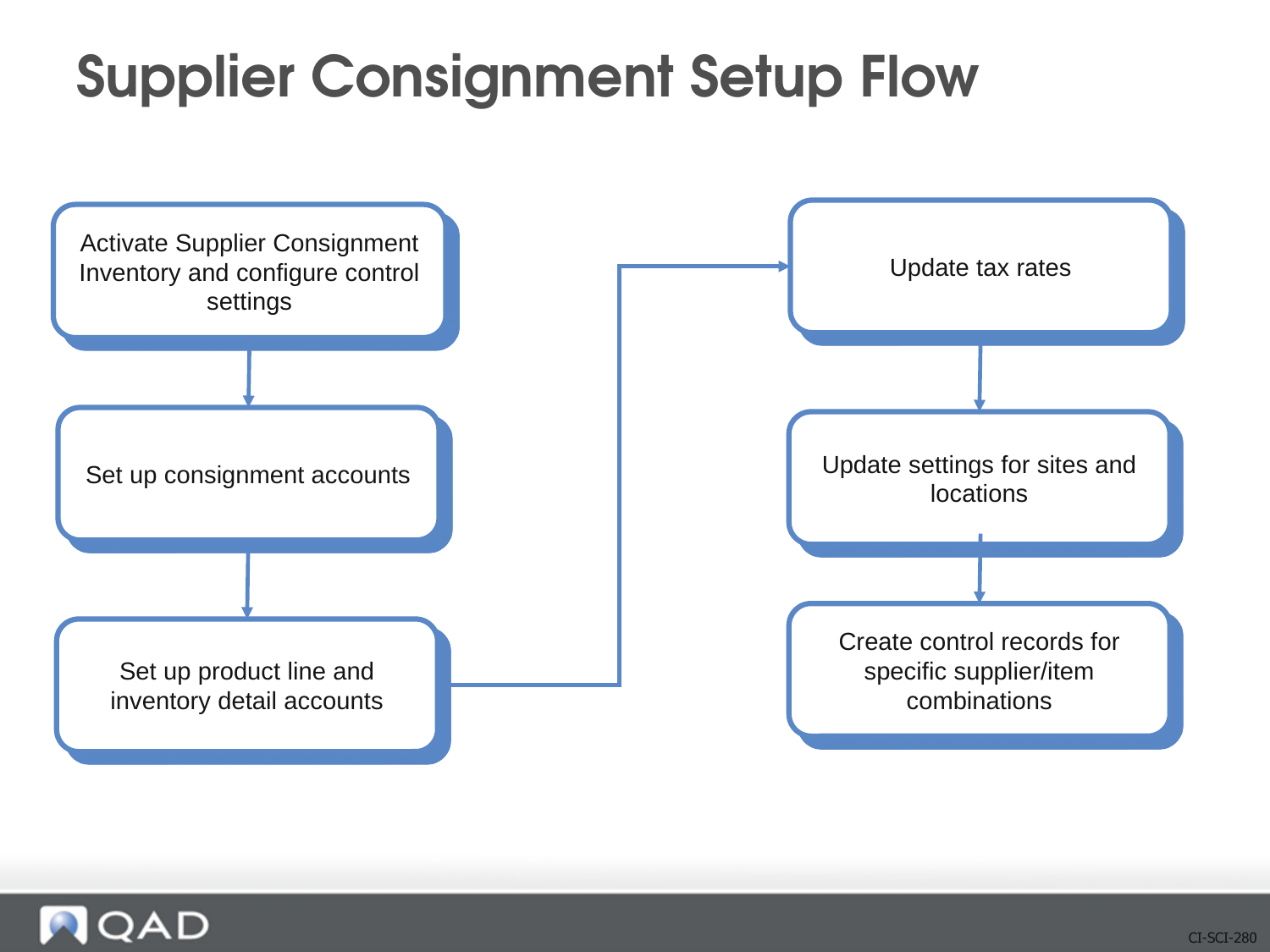

# Supplier Consignment Setup Flow
Update tax rates
Activate Supplier Consignment Inventory and configure control settings
Set up consignment accounts
Update settings for sites and locations
Create control records for specific supplier/item combinations
Set up product line and inventory detail accounts
CI-SCI-280